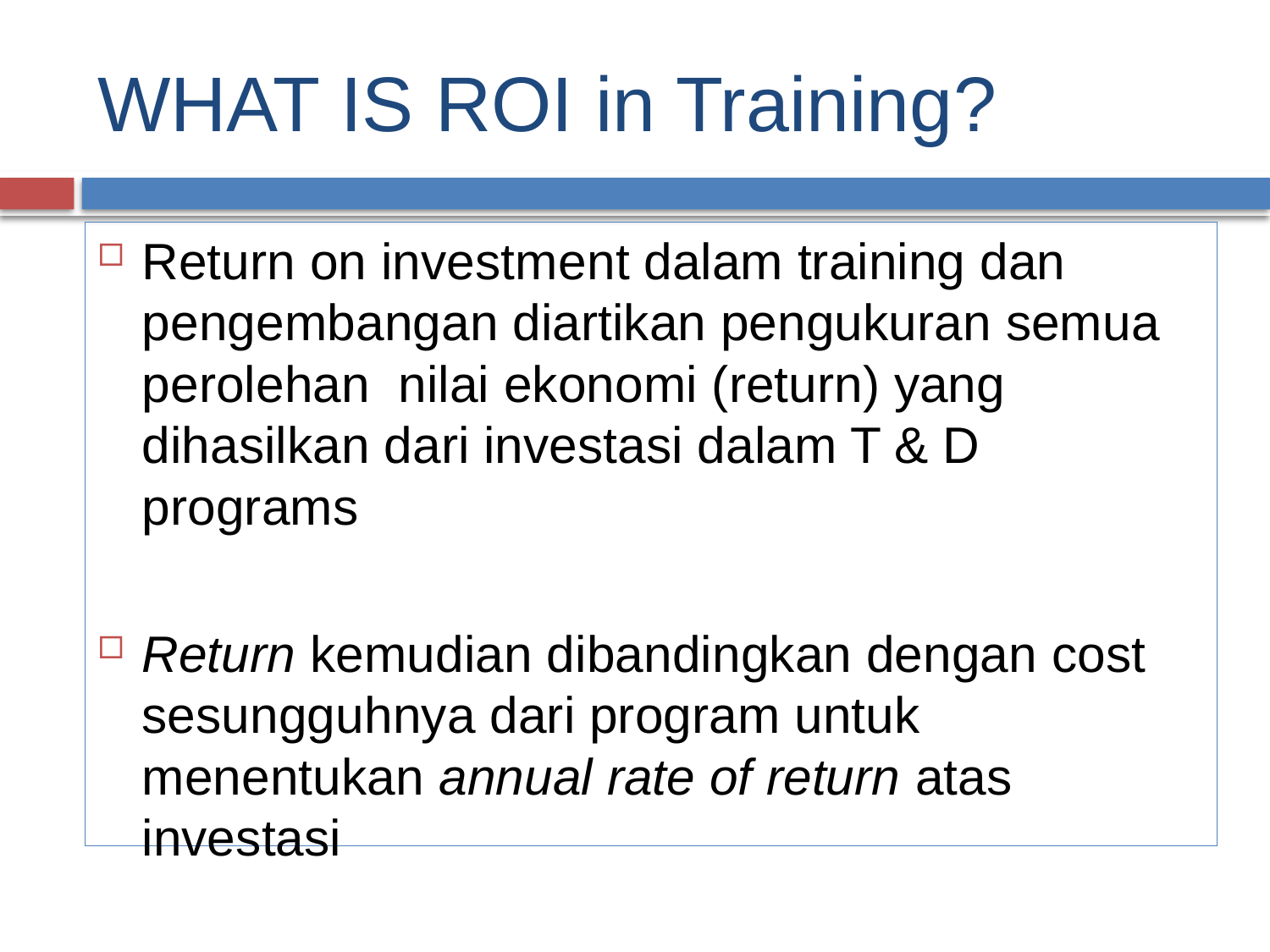

# WHAT IS ROI in Training?
Return on investment dalam training dan pengembangan diartikan pengukuran semua perolehan  nilai ekonomi (return) yang dihasilkan dari investasi dalam T & D programs

Return kemudian dibandingkan dengan cost sesungguhnya dari program untuk menentukan annual rate of return atas investasi